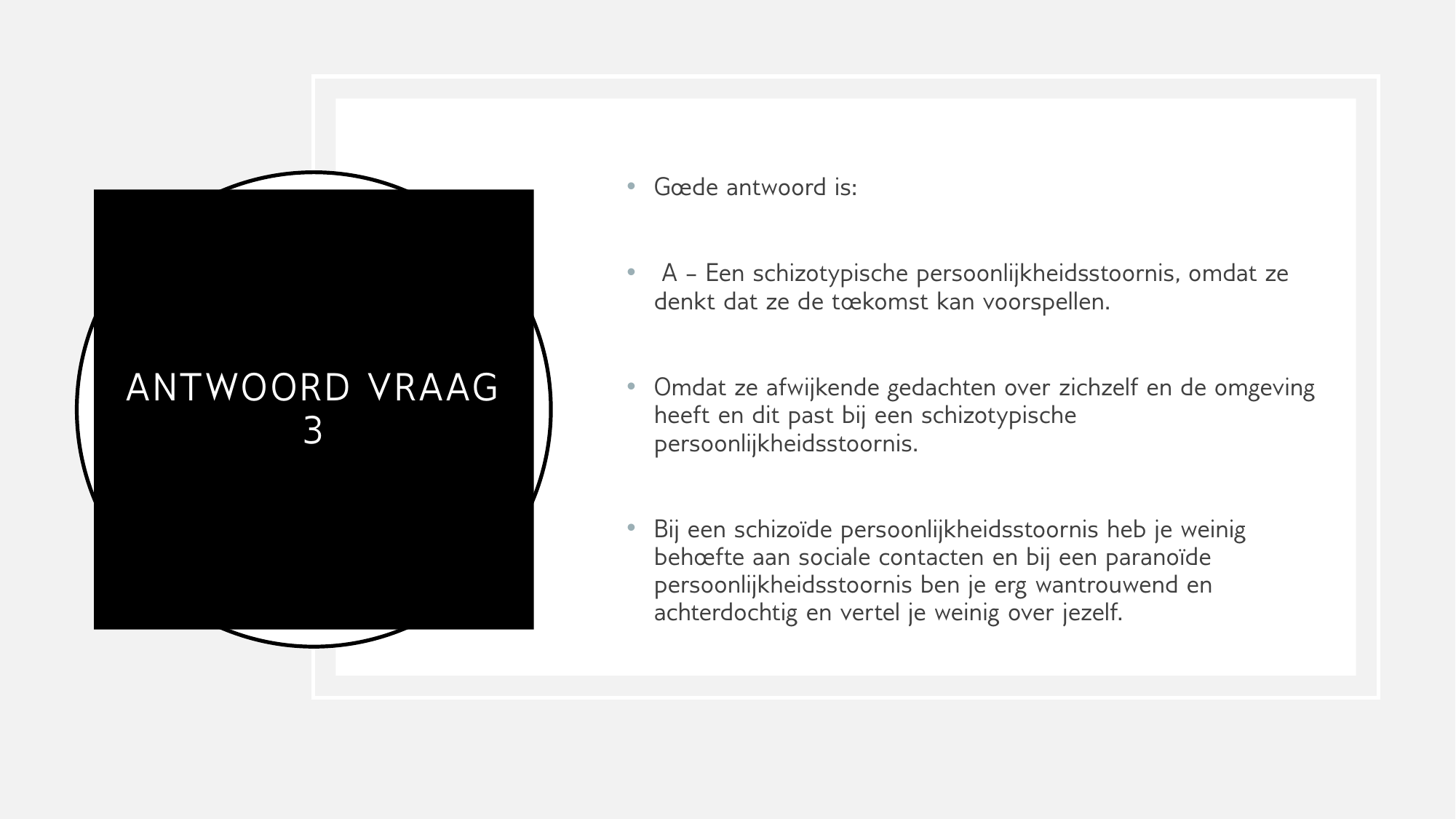

Goede antwoord is:

 A – Een schizotypische persoonlijkheidsstoornis, omdat ze denkt dat ze de toekomst kan voorspellen.

Omdat ze afwijkende gedachten over zichzelf en de omgeving heeft en dit past bij een schizotypische persoonlijkheidsstoornis.

Bij een schizoïde persoonlijkheidsstoornis heb je weinig behoefte aan sociale contacten en bij een paranoïde persoonlijkheidsstoornis ben je erg wantrouwend en achterdochtig en vertel je weinig over jezelf.

# Antwoord vraag 3